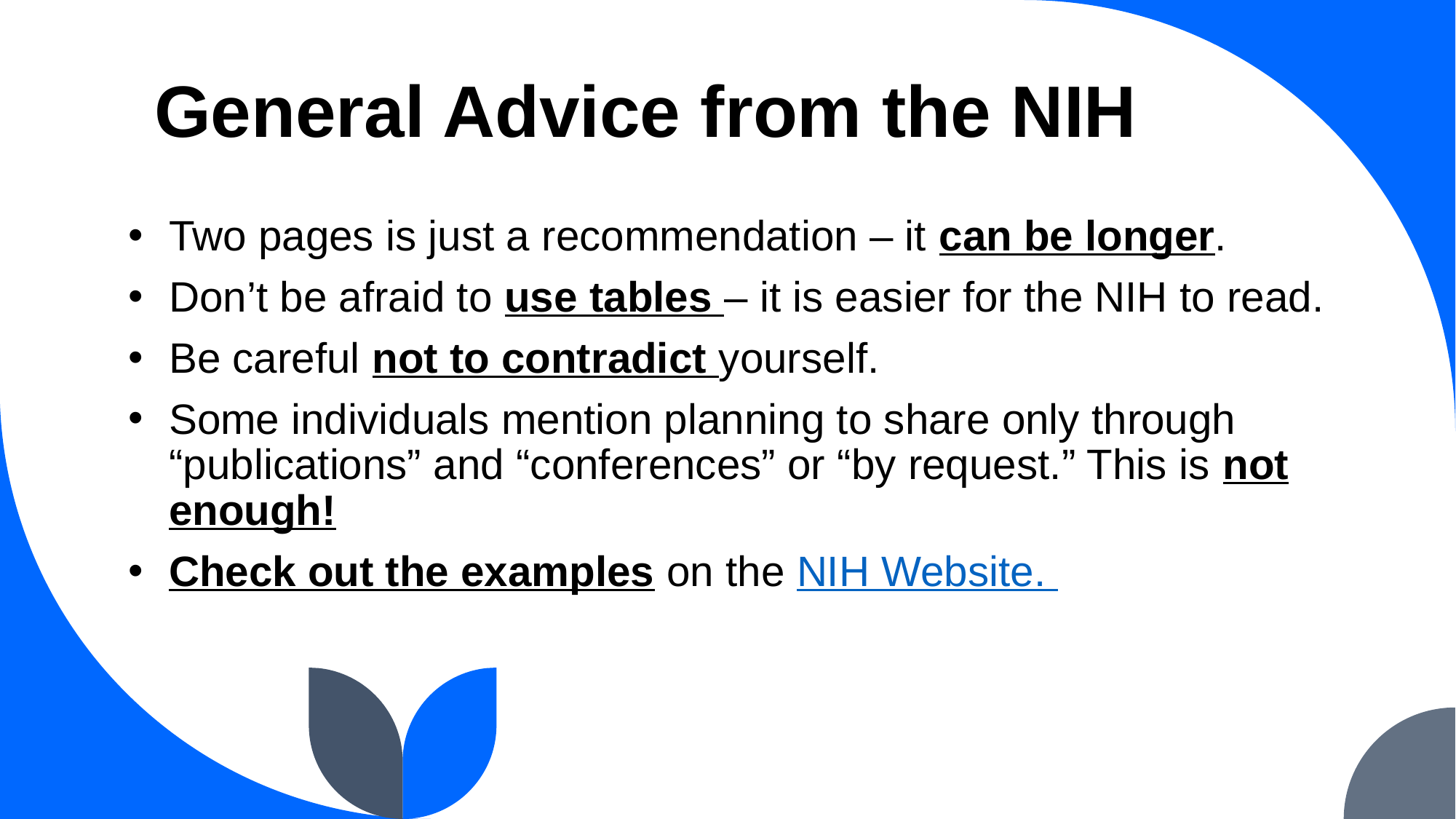

# General Advice from the NIH
Two pages is just a recommendation – it can be longer.
Don’t be afraid to use tables – it is easier for the NIH to read.
Be careful not to contradict yourself.
Some individuals mention planning to share only through “publications” and “conferences” or “by request.” This is not enough!
Check out the examples on the NIH Website.